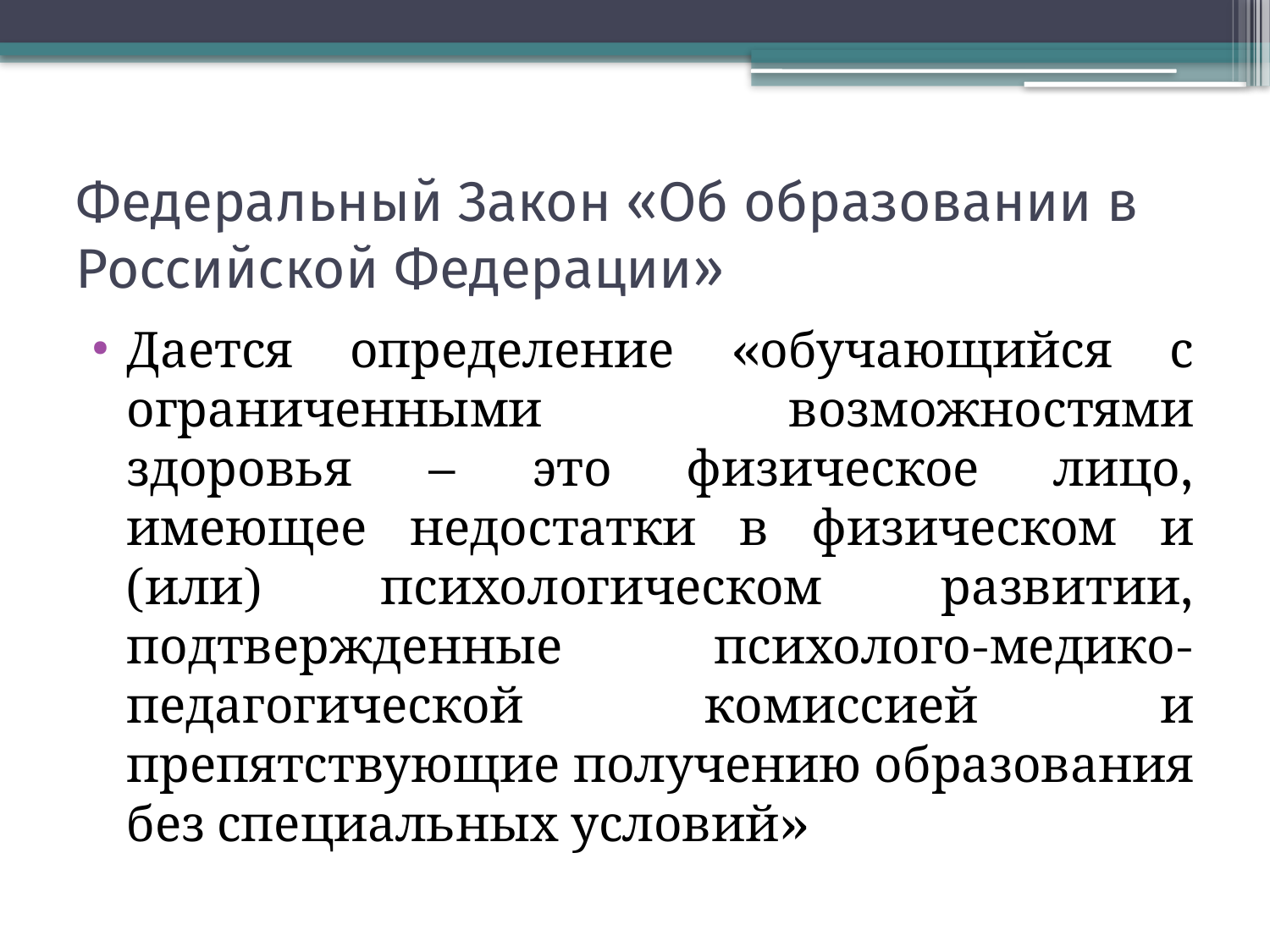

# Федеральный Закон «Об образовании в Российской Федерации»
Дается определение «обучающийся с ограниченными возможностями здоровья – это физическое лицо, имеющее недостатки в физическом и (или) психологическом развитии, подтвержденные психолого-медико-педагогической комиссией и препятствующие получению образования без специальных условий»